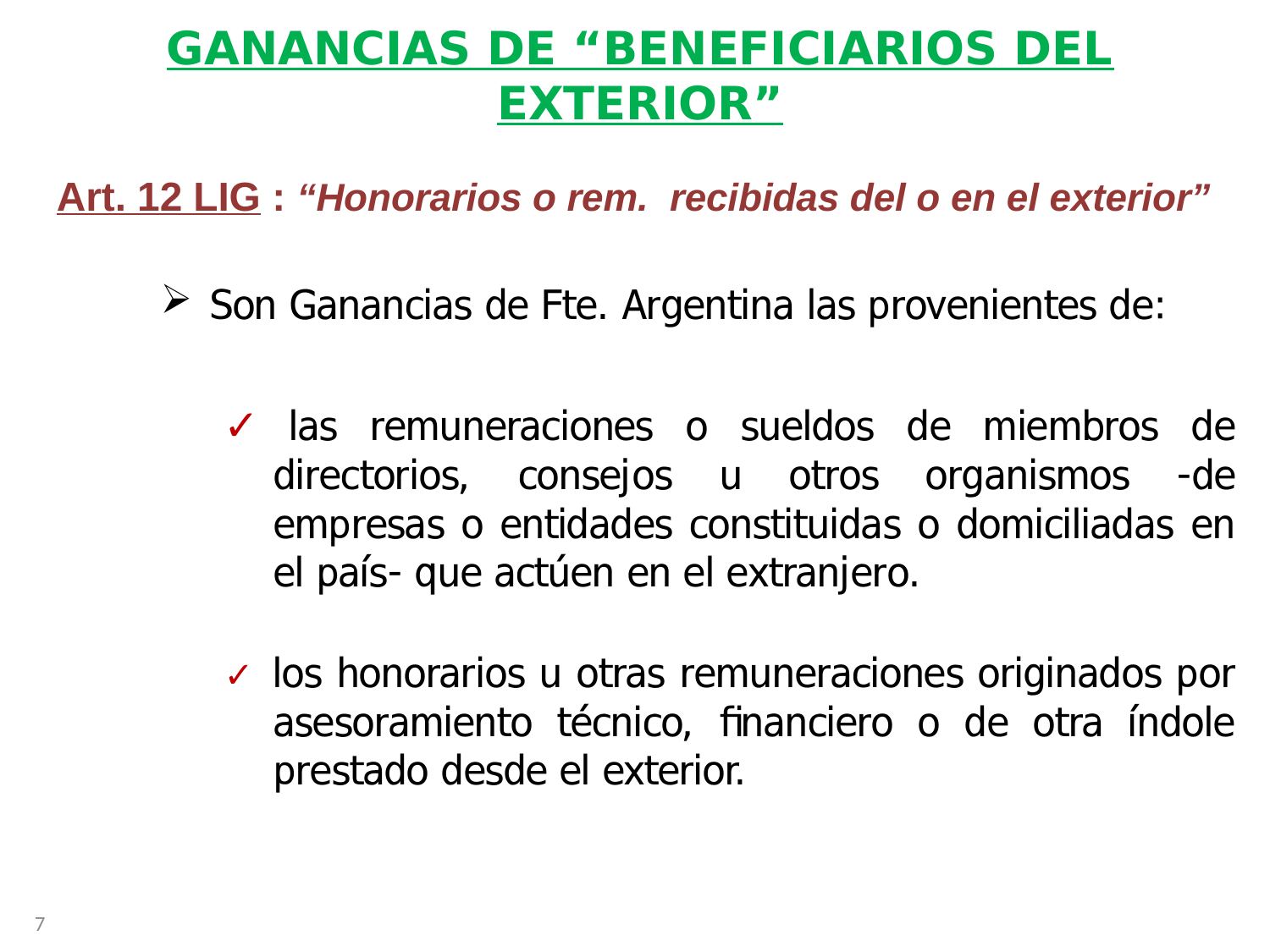

# Ganancias de “Beneficiarios del Exterior”
Art. 12 LIG : “Honorarios o rem.  recibidas del o en el exterior”
Son Ganancias de Fte. Argentina las provenientes de:
✓ las remuneraciones o sueldos de miembros de directorios, consejos u otros organismos -de empresas o entidades constituidas o domiciliadas en el país- que actúen en el extranjero.

✓  los honorarios u otras remuneraciones originados por asesoramiento técnico, financiero o de otra índole prestado desde el exterior.

7